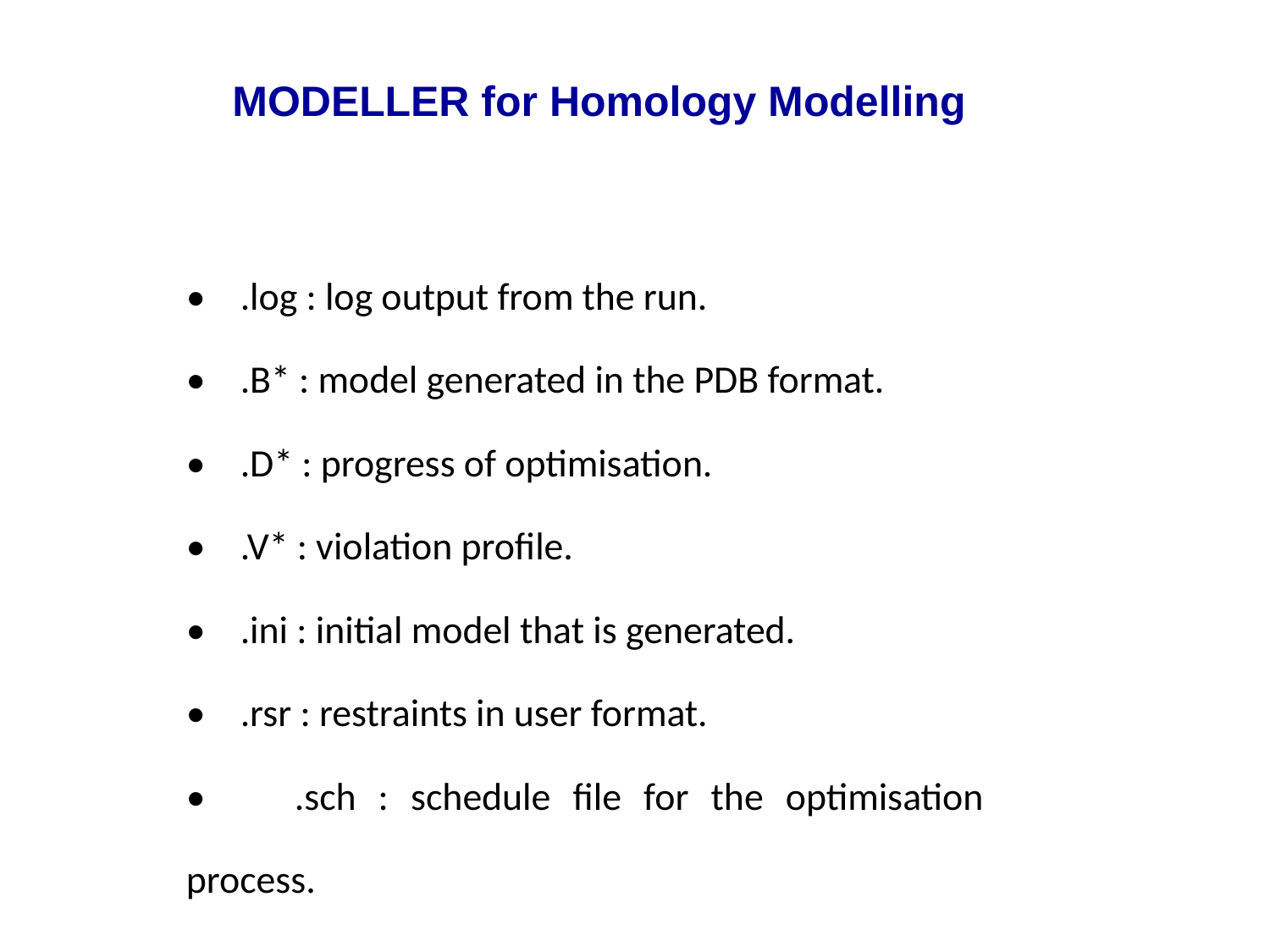

MODELLER for Homology Modelling
•    .log : log output from the run.
•    .B* : model generated in the PDB format.
•    .D* : progress of optimisation.
•    .V* : violation profile.
•    .ini : initial model that is generated.
•    .rsr : restraints in user format.
•    .sch : schedule file for the optimisation process.